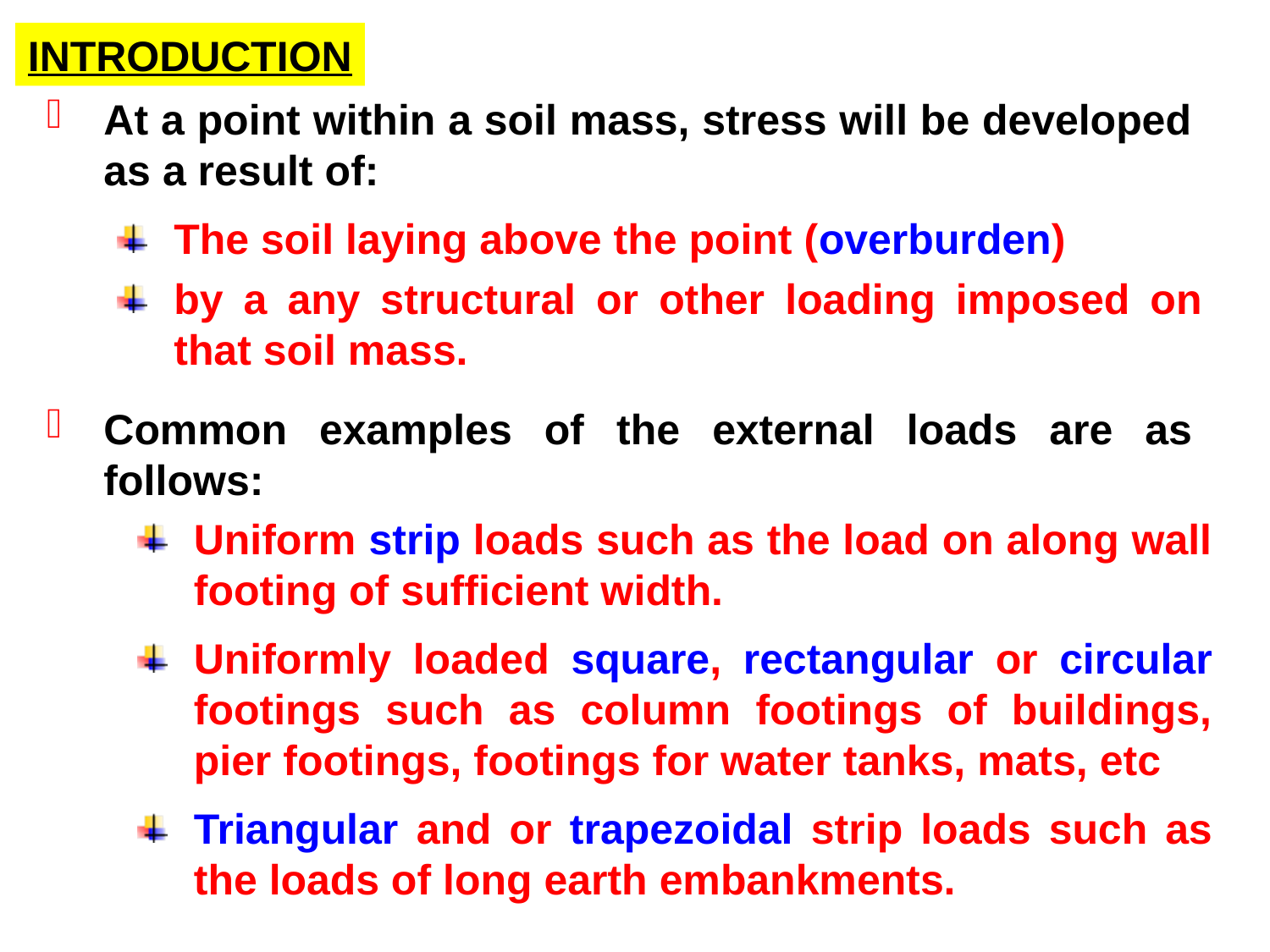

INTRODUCTION
At a point within a soil mass, stress will be developed as a result of:
The soil laying above the point (overburden)
by a any structural or other loading imposed on that soil mass.
Common examples of the external loads are as follows:
Uniform strip loads such as the load on along wall footing of sufficient width.
Uniformly loaded square, rectangular or circular footings such as column footings of buildings, pier footings, footings for water tanks, mats, etc
Triangular and or trapezoidal strip loads such as the loads of long earth embankments.